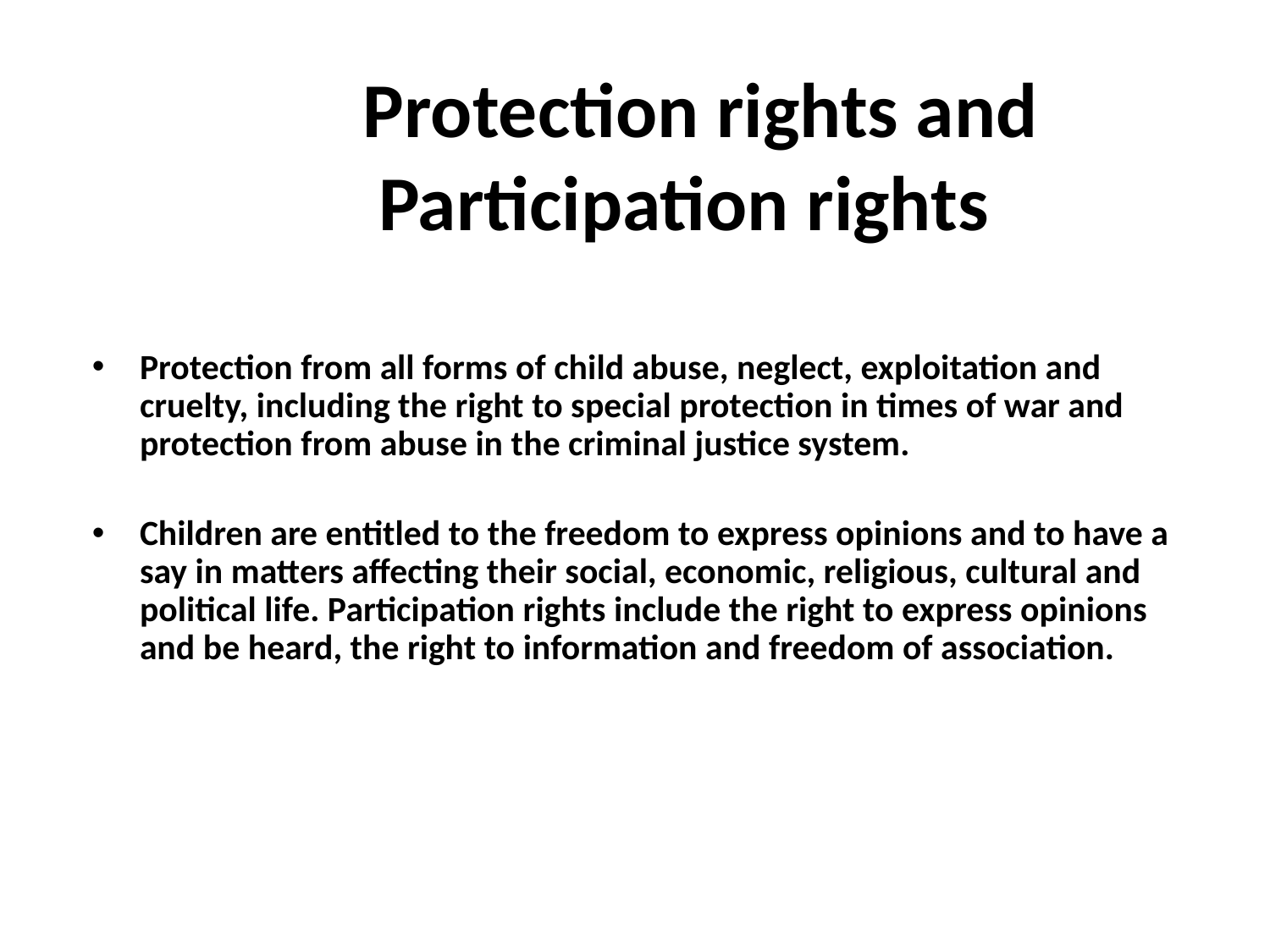

Protection rights and Participation rights

Protection from all forms of child abuse, neglect, exploitation and cruelty, including the right to special protection in times of war and protection from abuse in the criminal justice system.

Children are entitled to the freedom to express opinions and to have a say in matters affecting their social, economic, religious, cultural and political life. Participation rights include the right to express opinions and be heard, the right to information and freedom of association.